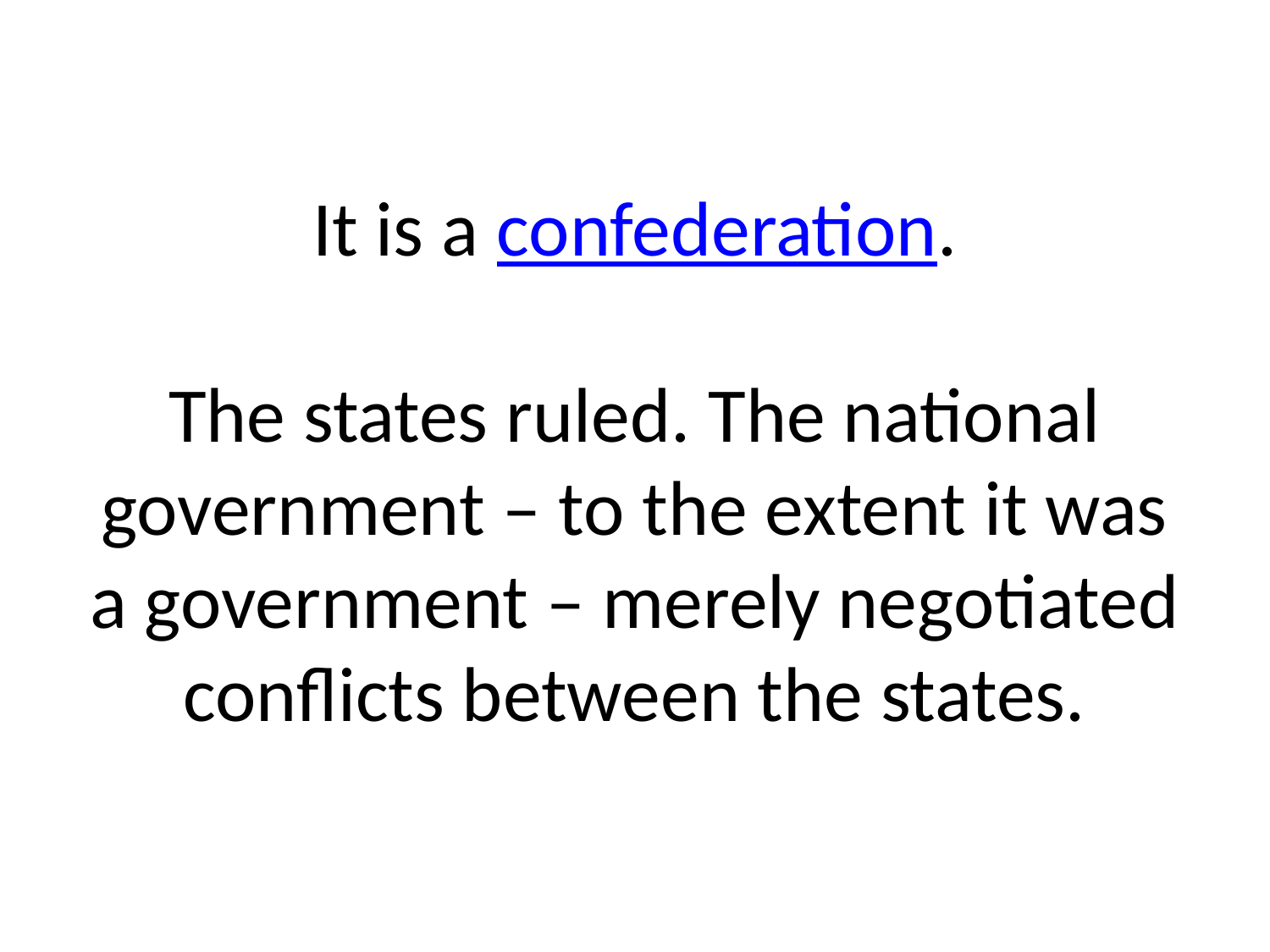

# It is a confederation. The states ruled. The national government – to the extent it was a government – merely negotiated conflicts between the states.